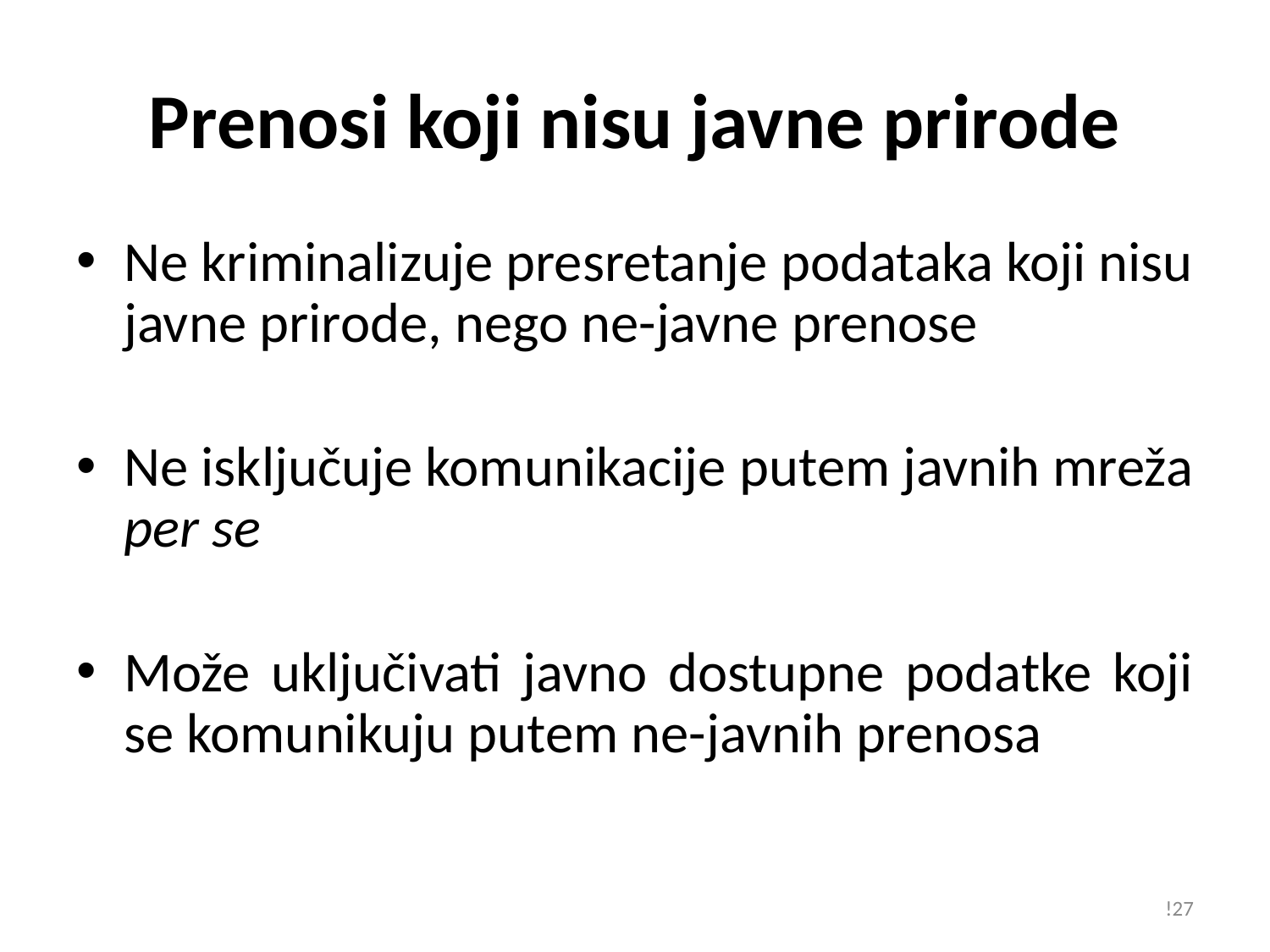

# Prenosi koji nisu javne prirode
Ne kriminalizuje presretanje podataka koji nisu javne prirode, nego ne-javne prenose

Ne isključuje komunikacije putem javnih mreža per se

Može uključivati javno dostupne podatke koji se komunikuju putem ne-javnih prenosa

!27